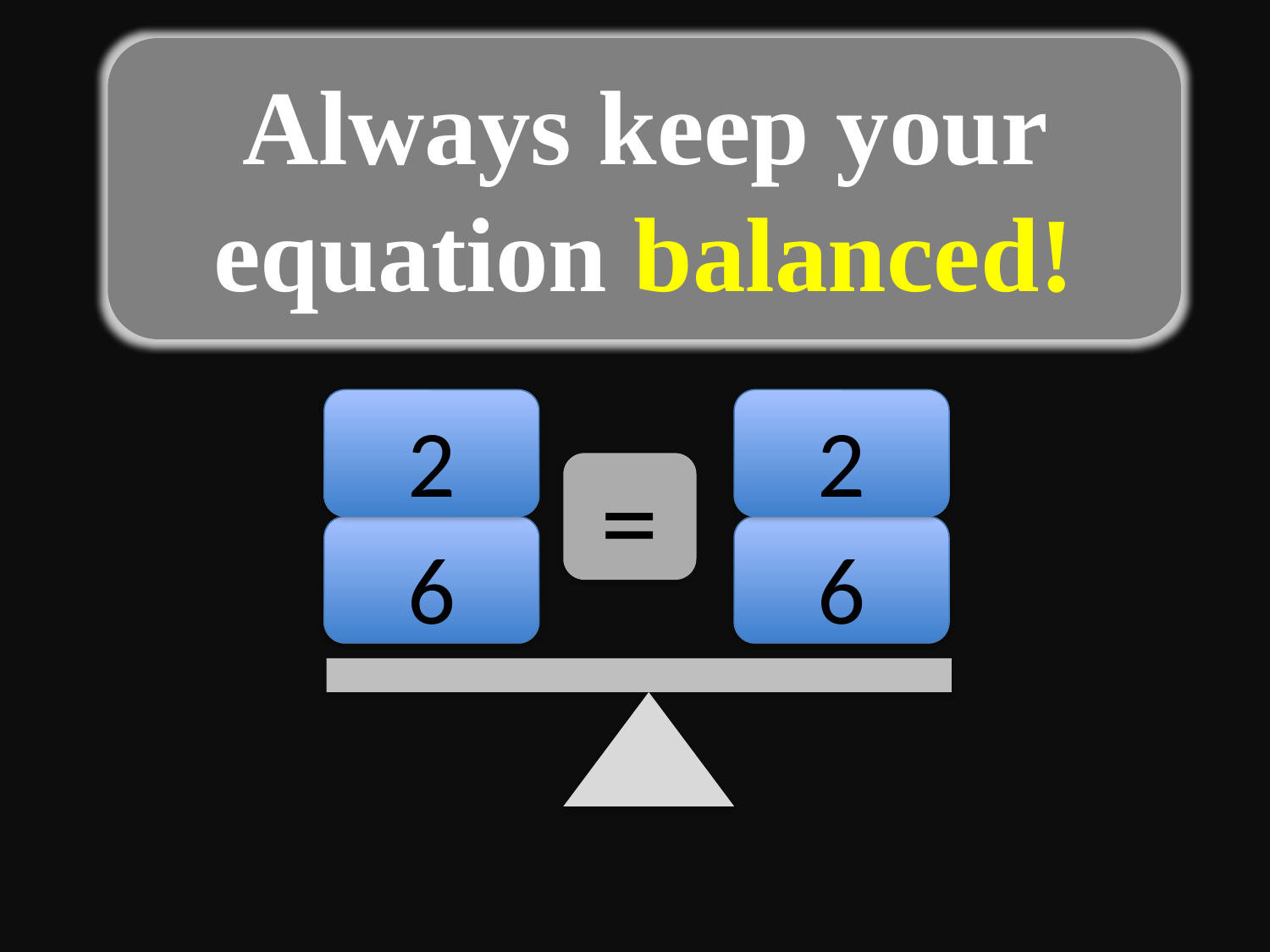

#
Always keep your equation balanced!

2
2
=
6
6